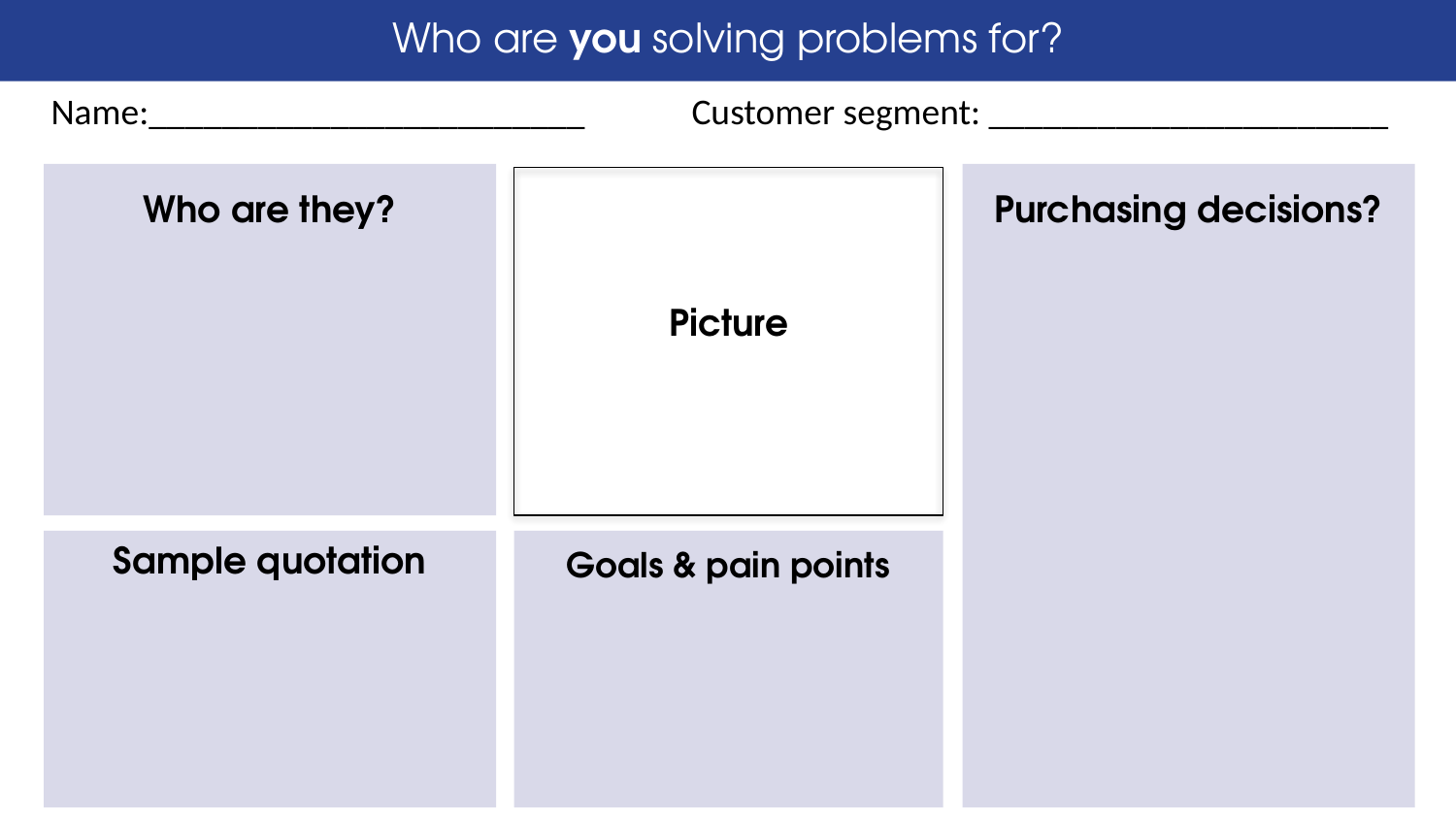

Who are you solving problems for?
Customer segment: ______________________
Name:________________________

Who are they?
Purchasing decisions?
Picture

Sample quotation

Goals & pain points